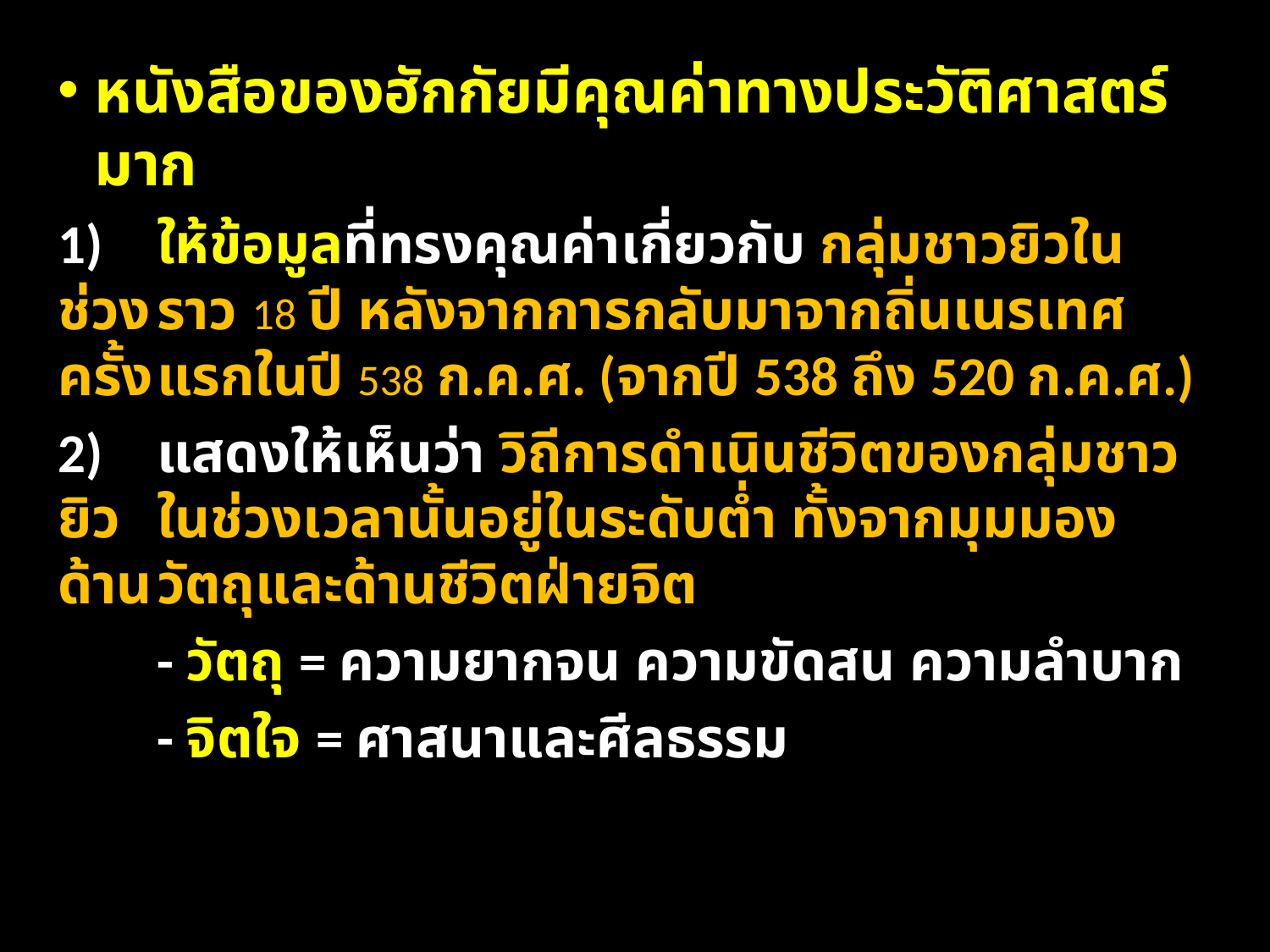

หนังสือของฮักกัยมีคุณค่าทางประวัติศาสตร์มาก
1)	ให้ข้อมูลที่ทรงคุณค่าเกี่ยวกับ กลุ่มชาวยิวในช่วง	ราว 18 ปี หลังจากการกลับมาจากถิ่นเนรเทศครั้ง	แรกในปี 538 ก.ค.ศ. (จากปี 538 ถึง 520 ก.ค.ศ.)
2)	แสดงให้เห็นว่า วิถีการดำเนินชีวิตของกลุ่มชาวยิว	ในช่วงเวลานั้นอยู่ในระดับต่ำ ทั้งจากมุมมองด้าน	วัตถุและด้านชีวิตฝ่ายจิต
	- วัตถุ = ความยากจน ความขัดสน ความลำบาก
	- จิตใจ = ศาสนาและศีลธรรม